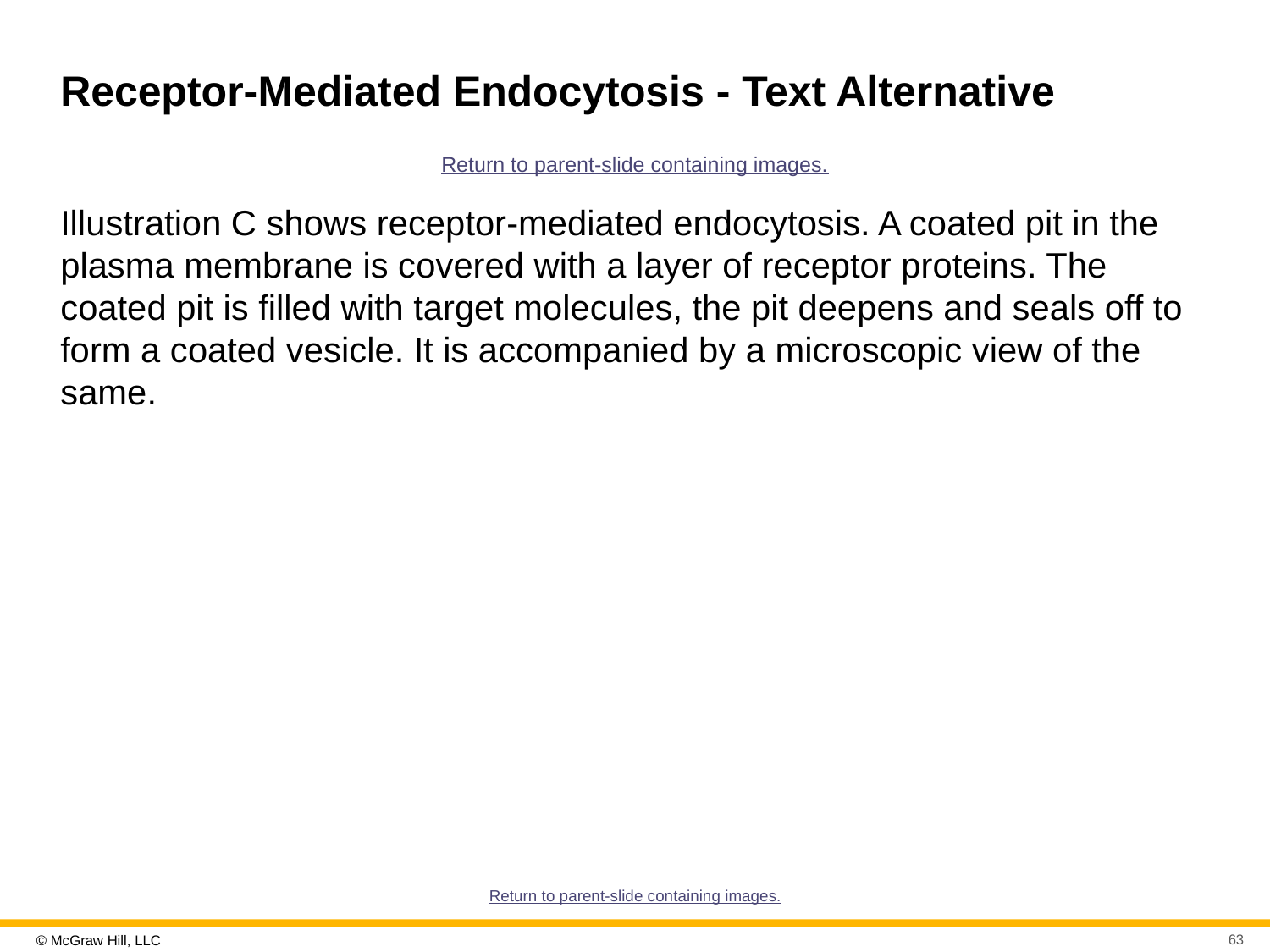

# Receptor-Mediated Endocytosis - Text Alternative
Return to parent-slide containing images.
Illustration C shows receptor-mediated endocytosis. A coated pit in the plasma membrane is covered with a layer of receptor proteins. The coated pit is filled with target molecules, the pit deepens and seals off to form a coated vesicle. It is accompanied by a microscopic view of the same.
Return to parent-slide containing images.
63